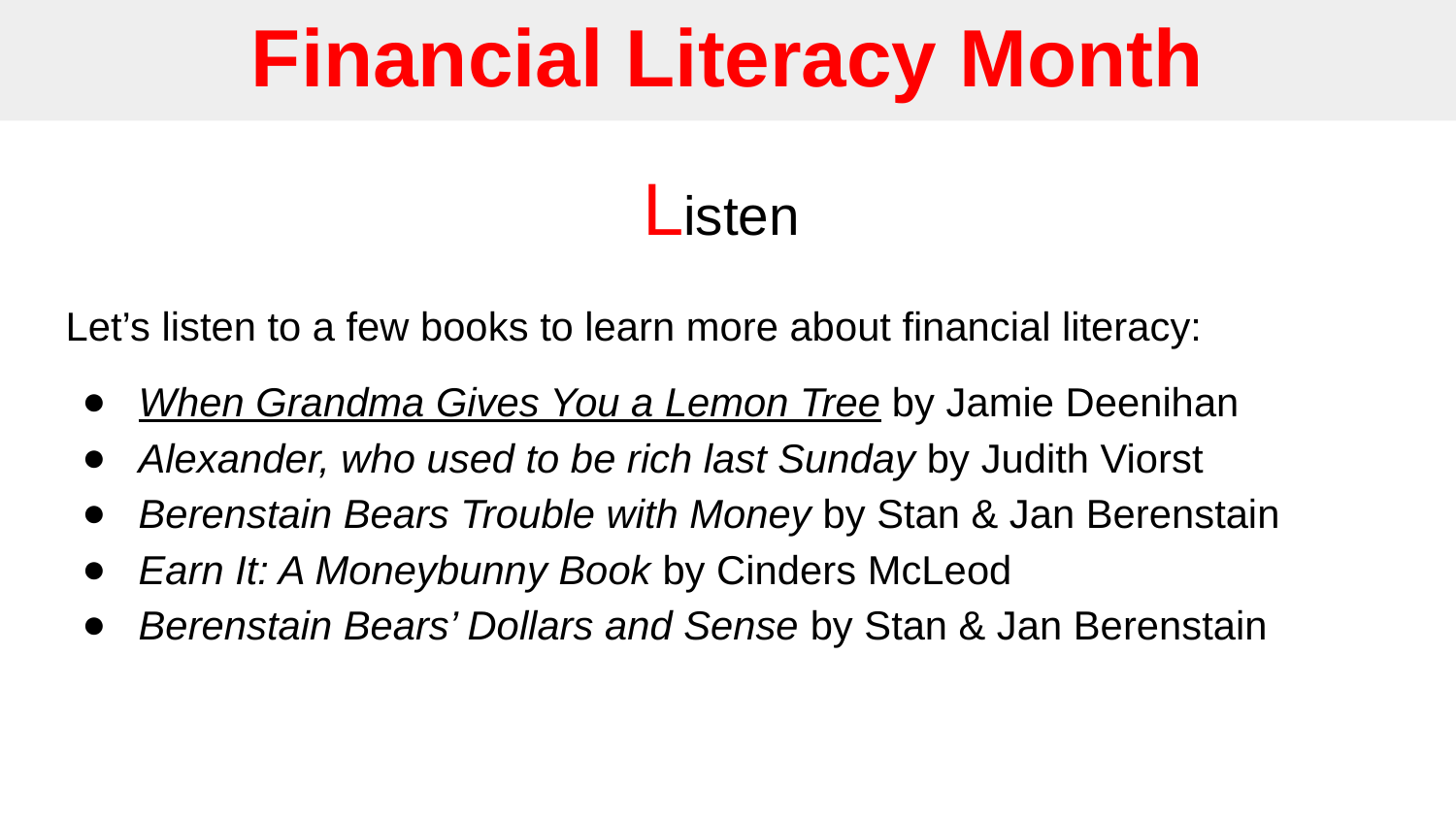

# Financial Literacy Month
Listen
Let’s listen to a few books to learn more about financial literacy:
When Grandma Gives You a Lemon Tree by Jamie Deenihan
Alexander, who used to be rich last Sunday by Judith Viorst
Berenstain Bears Trouble with Money by Stan & Jan Berenstain
Earn It: A Moneybunny Book by Cinders McLeod
Berenstain Bears’ Dollars and Sense by Stan & Jan Berenstain